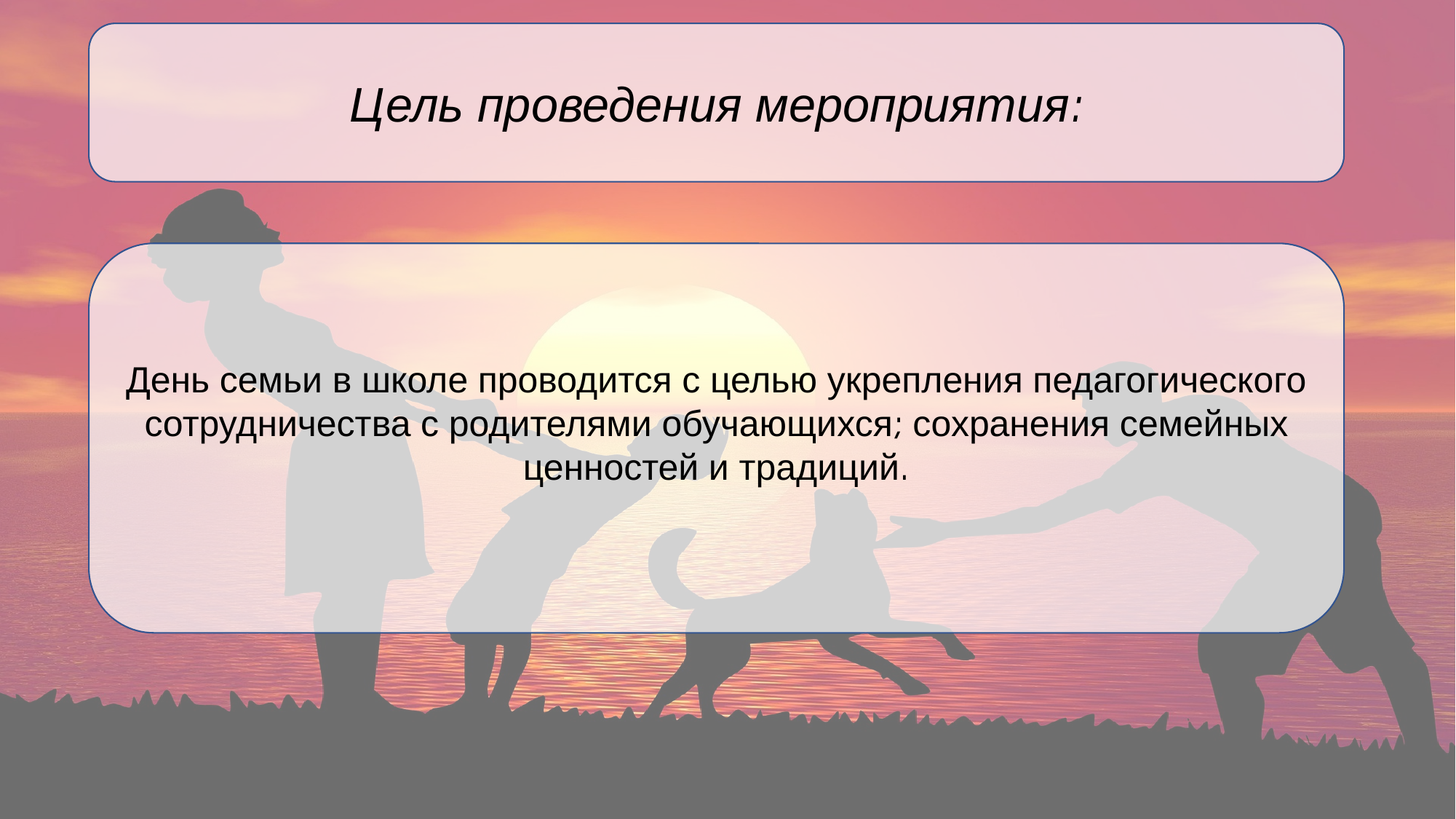

Цель проведения мероприятия:
День семьи в школе проводится с целью укрепления педагогического сотрудничества с родителями обучающихся; сохранения семейных ценностей и традиций.